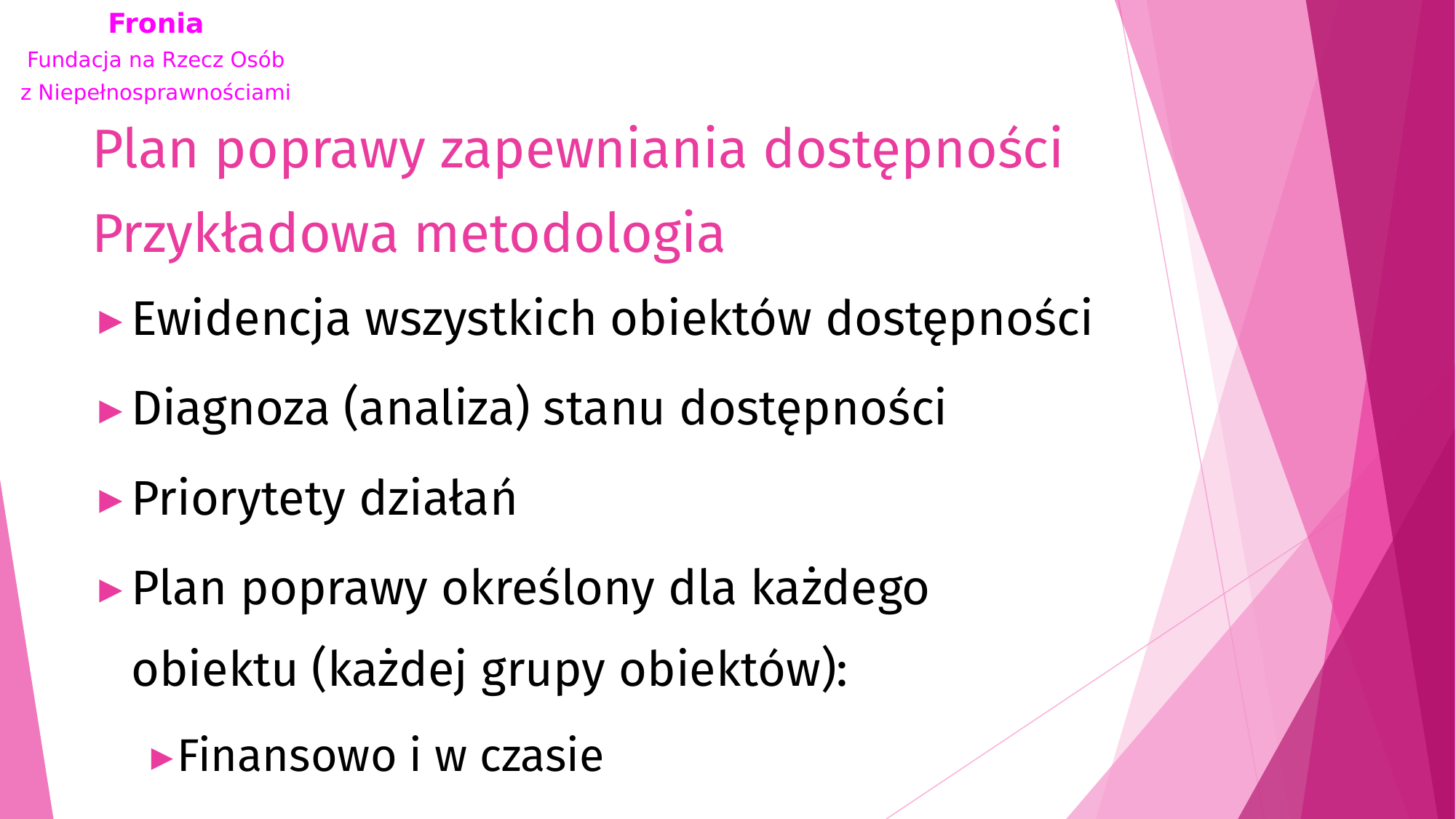

# Plan poprawy zapewniania dostępności Przykładowa metodologia
Ewidencja wszystkich obiektów dostępności
Diagnoza (analiza) stanu dostępności
Priorytety działań
Plan poprawy określony dla każdego obiektu (każdej grupy obiektów):
Finansowo i w czasie